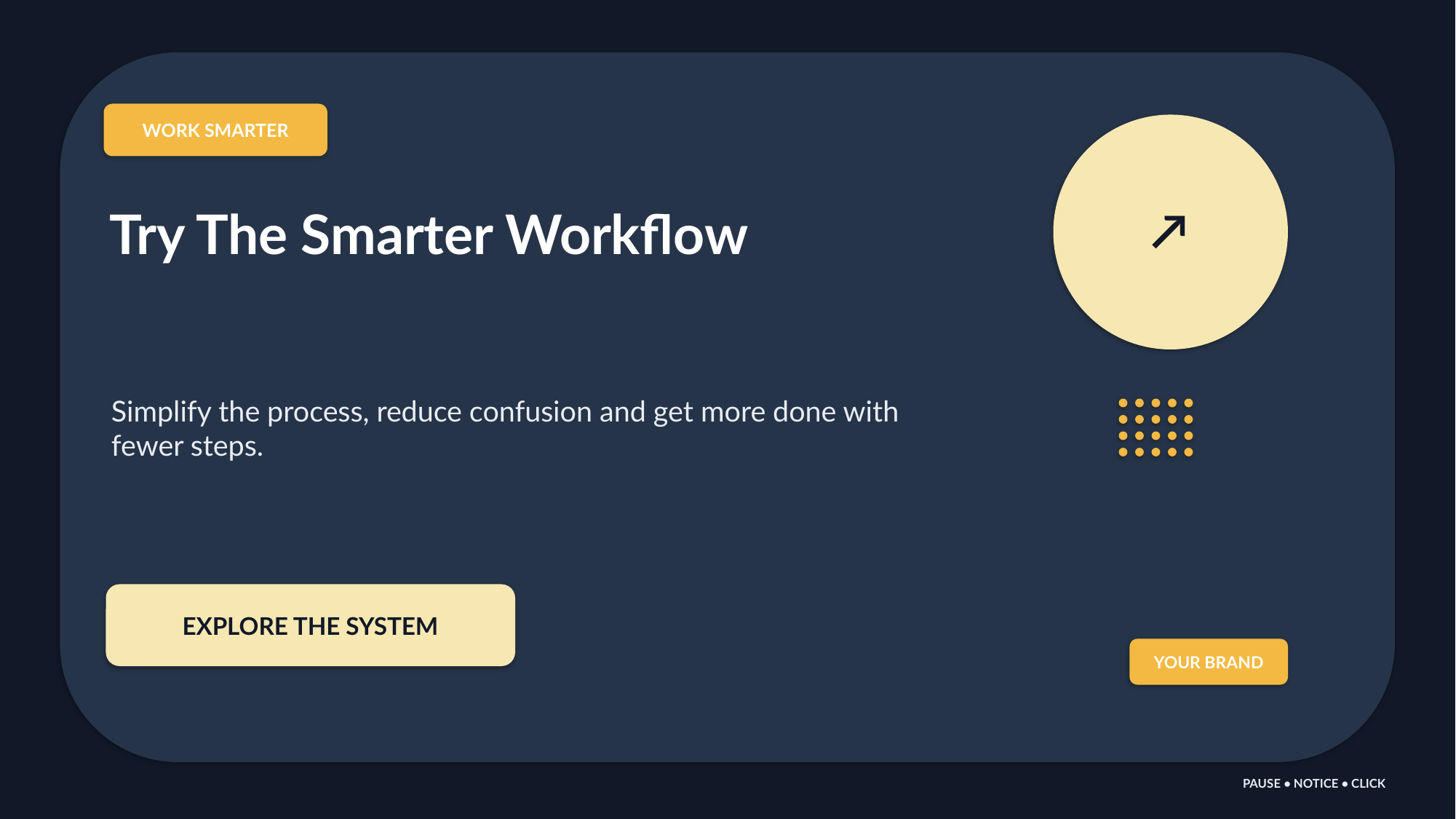

WORK SMARTER

↗
Try The Smarter Workflow
Simplify the process, reduce confusion and get more done with fewer steps.

EXPLORE THE SYSTEM

YOUR BRAND
PAUSE • NOTICE • CLICK